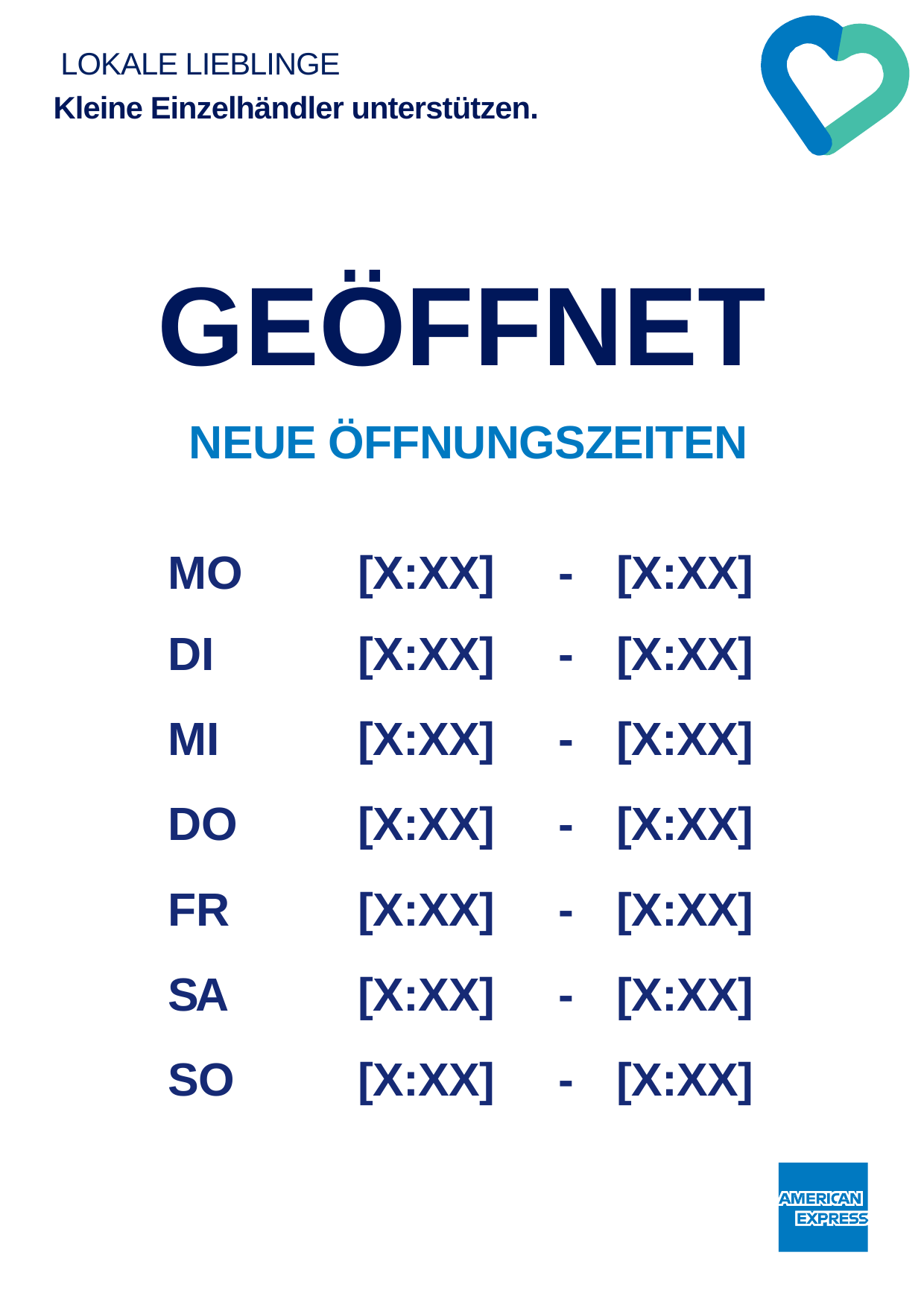

LOKALE LIEBLINGE
Kleine Einzelhändler unterstützen.
GEÖFFNET
 NEUE ÖFFNUNGSZEITEN
| MO | [X:XX] | - [X:XX] |
| --- | --- | --- |
| DI | [X:XX] | - [X:XX] |
| MI | [X:XX] | - [X:XX] |
| DO | [X:XX] | - [X:XX] |
| FR | [X:XX] | - [X:XX] |
| SA | [X:XX] | - [X:XX] |
| SO | [X:XX] | - [X:XX] |